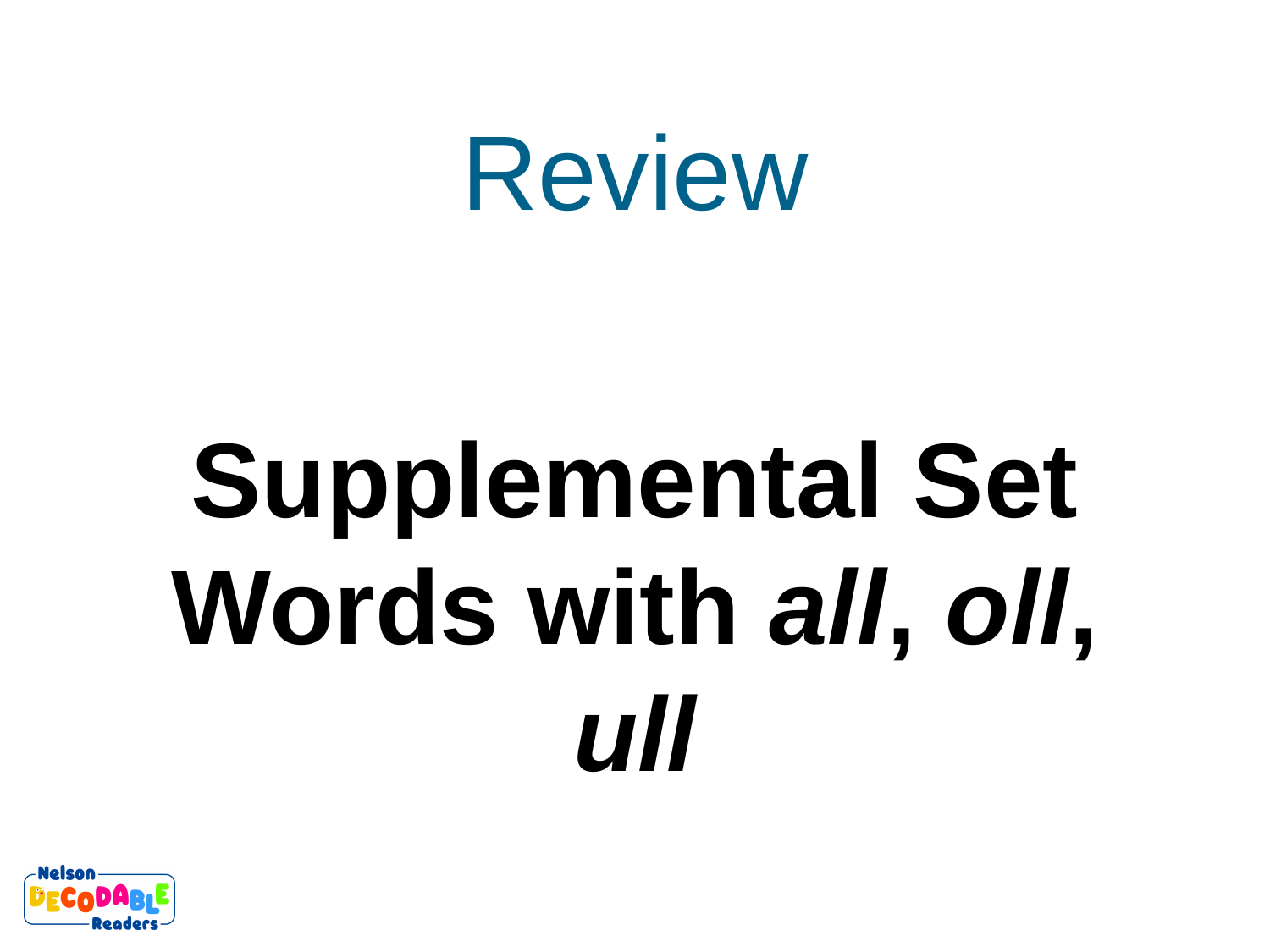

Review
Supplemental Set Words with all, oll, ull